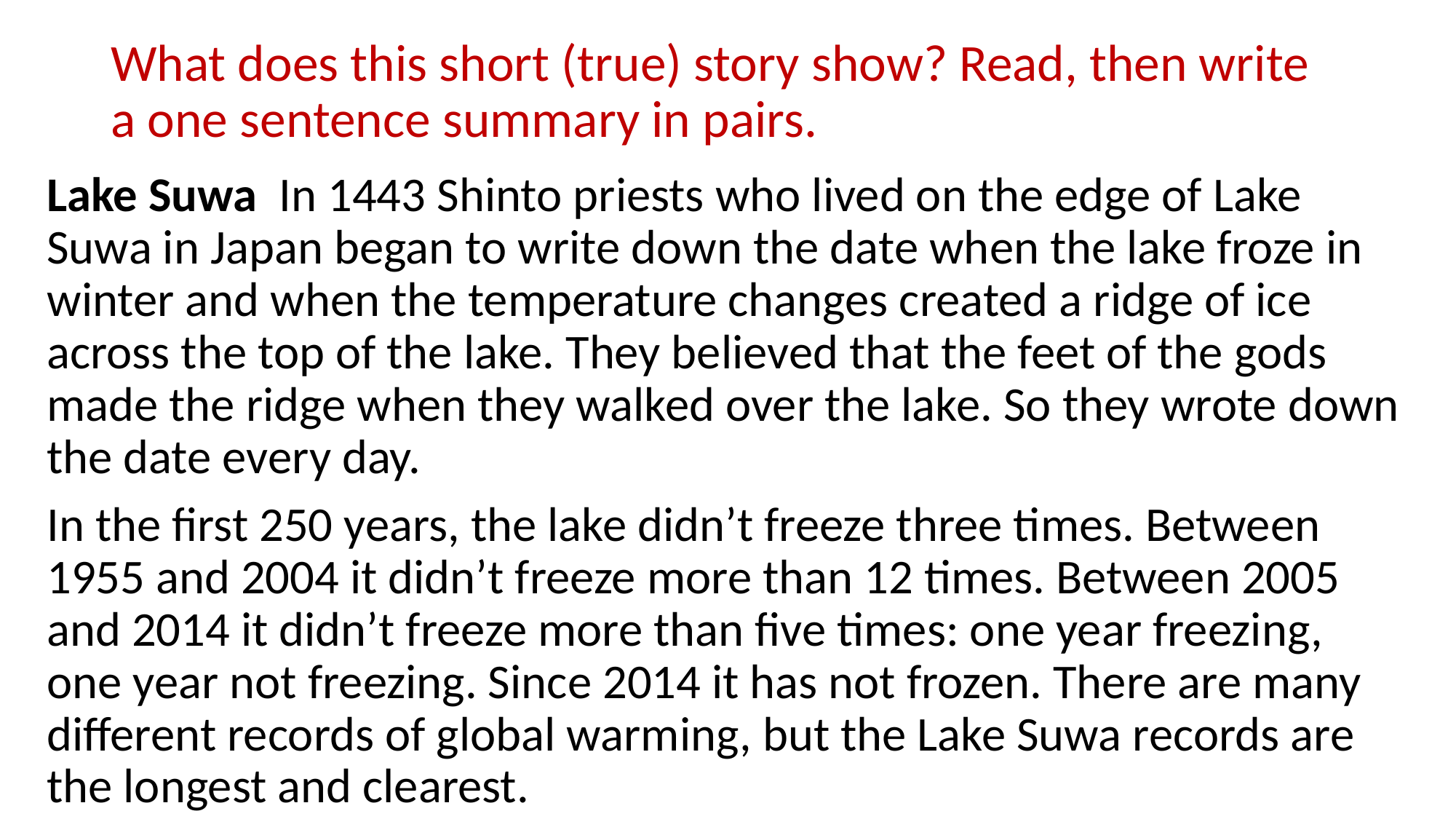

# What does this short (true) story show? Read, then write a one sentence summary in pairs.
Lake Suwa  In 1443 Shinto priests who lived on the edge of Lake Suwa in Japan began to write down the date when the lake froze in winter and when the temperature changes created a ridge of ice across the top of the lake. They believed that the feet of the gods made the ridge when they walked over the lake. So they wrote down the date every day.
In the first 250 years, the lake didn’t freeze three times. Between 1955 and 2004 it didn’t freeze more than 12 times. Between 2005 and 2014 it didn’t freeze more than five times: one year freezing, one year not freezing. Since 2014 it has not frozen. There are many different records of global warming, but the Lake Suwa records are the longest and clearest.